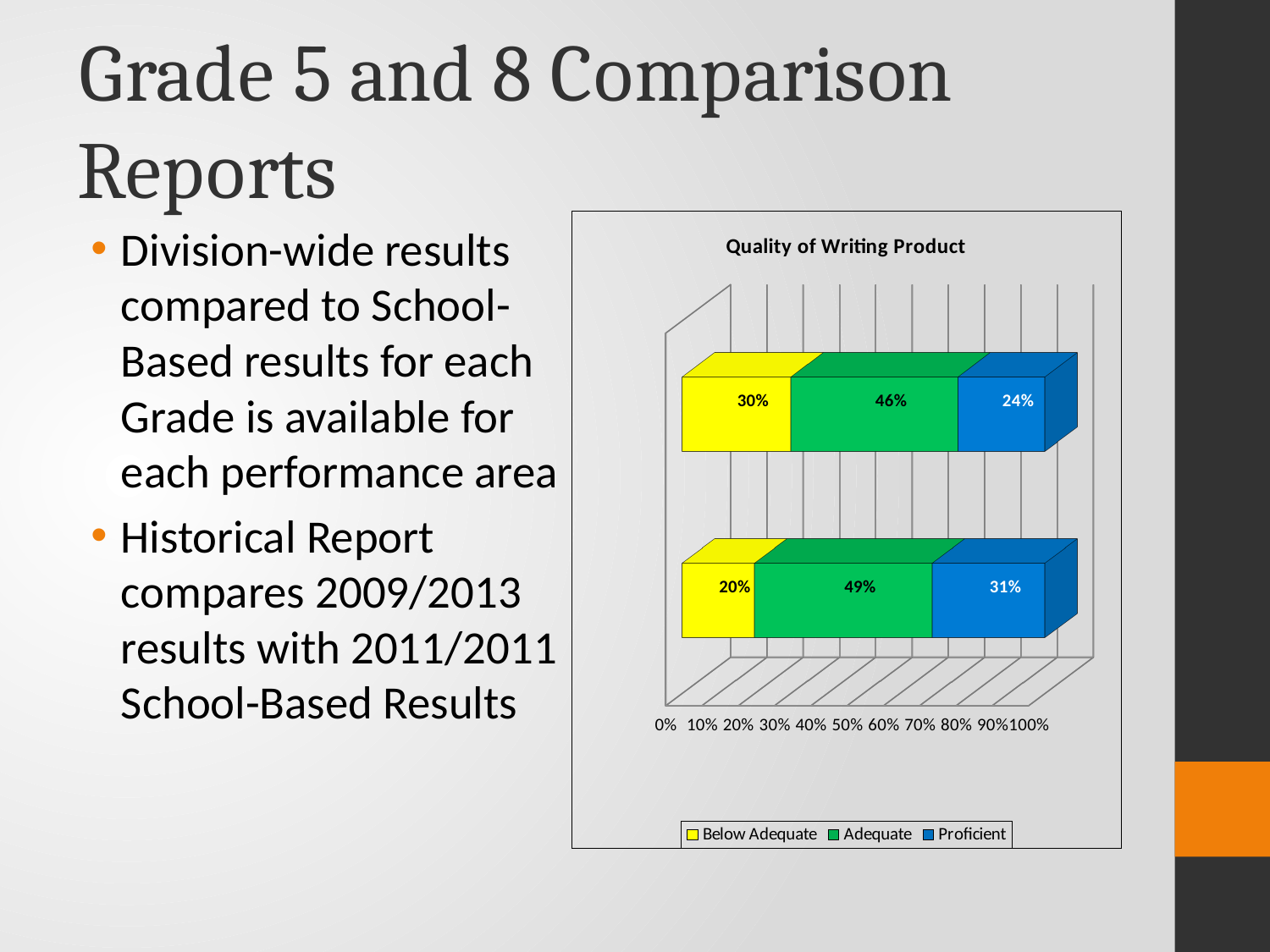

# Grade 5 and 8 Comparison Reports

[unsupported chart]

Division-wide results compared to School-Based results for each Grade is available for each performance area
Historical Report compares 2009/2013 results with 2011/2011 School-Based Results